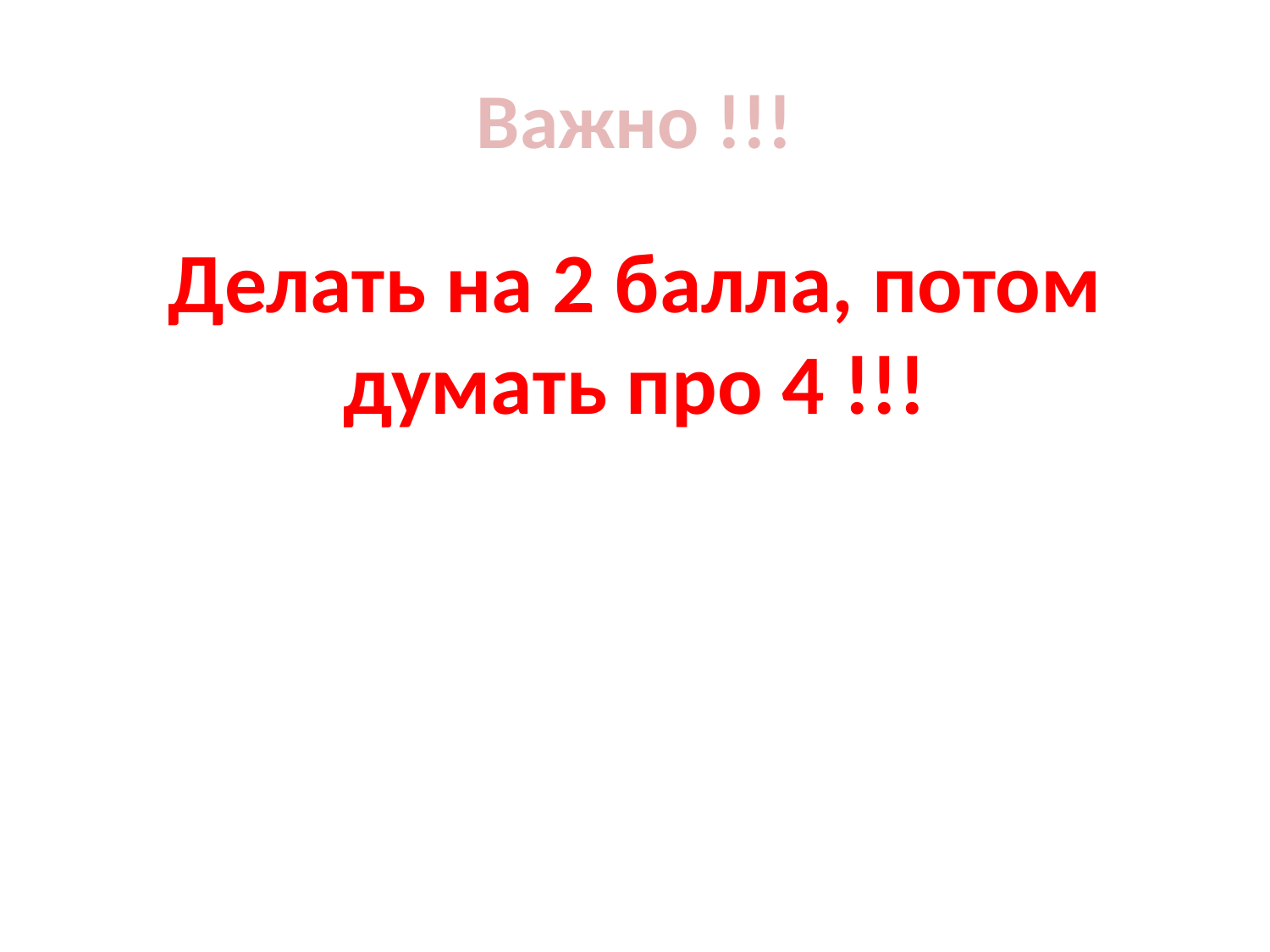

# Важно !!!
Делать на 2 балла, потом думать про 4 !!!